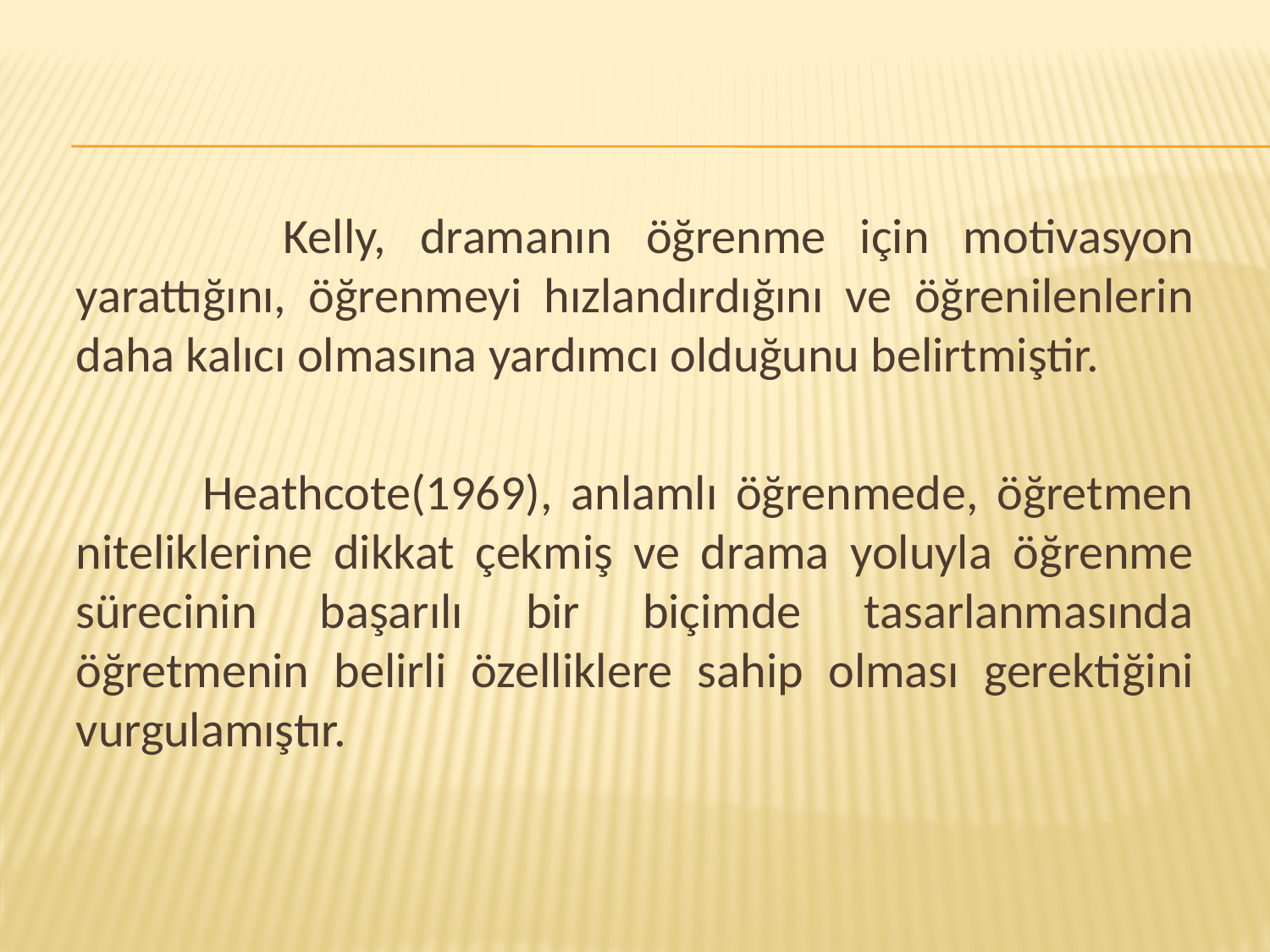

Kelly, dramanın öğrenme için motivasyon yarattığını, öğrenmeyi hızlandırdığını ve öğrenilenlerin daha kalıcı olmasına yardımcı olduğunu belirtmiştir.

	Heathcote(1969), anlamlı öğrenmede, öğretmen niteliklerine dikkat çekmiş ve drama yoluyla öğrenme sürecinin başarılı bir biçimde tasarlanmasında öğretmenin belirli özelliklere sahip olması gerektiğini vurgulamıştır.